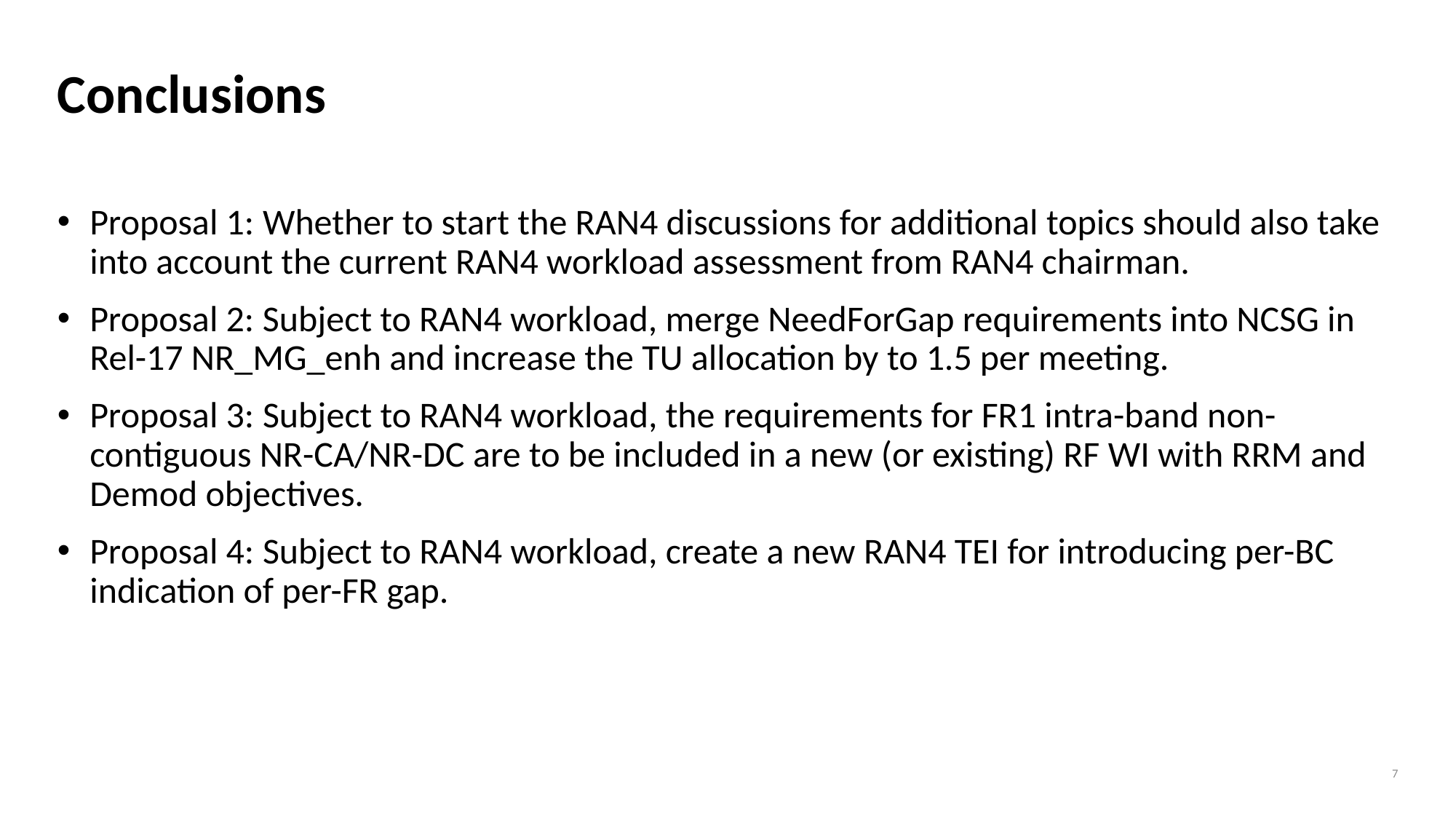

# Conclusions
Proposal 1: Whether to start the RAN4 discussions for additional topics should also take into account the current RAN4 workload assessment from RAN4 chairman.
Proposal 2: Subject to RAN4 workload, merge NeedForGap requirements into NCSG in Rel-17 NR_MG_enh and increase the TU allocation by to 1.5 per meeting.
Proposal 3: Subject to RAN4 workload, the requirements for FR1 intra-band non-contiguous NR-CA/NR-DC are to be included in a new (or existing) RF WI with RRM and Demod objectives.
Proposal 4: Subject to RAN4 workload, create a new RAN4 TEI for introducing per-BC indication of per-FR gap.

7